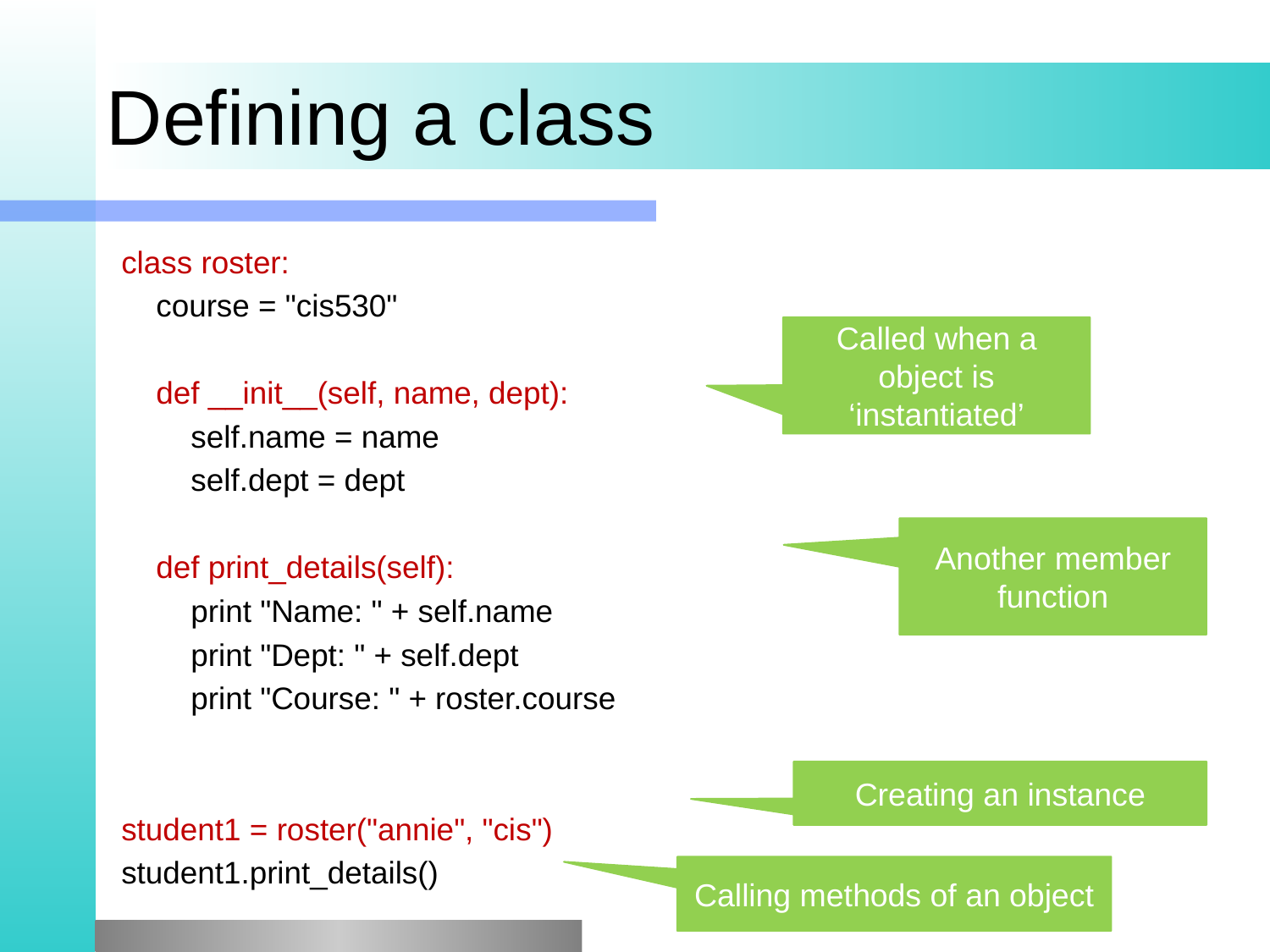

# Defining a class
class roster:
    course = "cis530"

    def __init__(self, name, dept):
        self.name = name
        self.dept = dept

    def print_details(self):
        print "Name: " + self.name
        print "Dept: " + self.dept
        print "Course: " + roster.course

student1 = roster("annie", "cis")
student1.print_details()

Called when a object is ‘instantiated’
Another member function
Creating an instance
Calling methods of an object